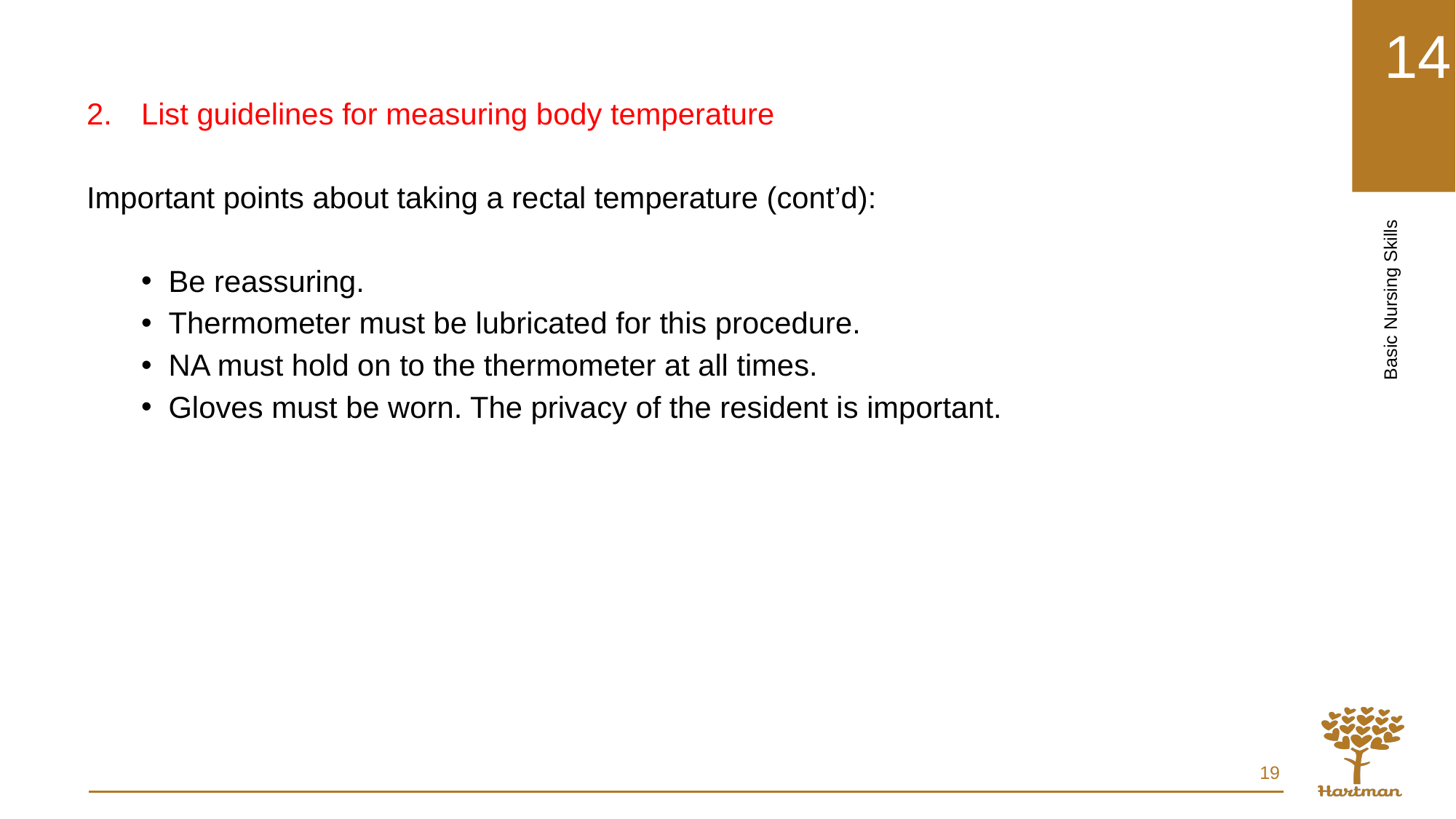

List guidelines for measuring body temperature

Important points about taking a rectal temperature (cont’d):

Be reassuring.
Thermometer must be lubricated for this procedure.
NA must hold on to the thermometer at all times.
Gloves must be worn. The privacy of the resident is important.

19